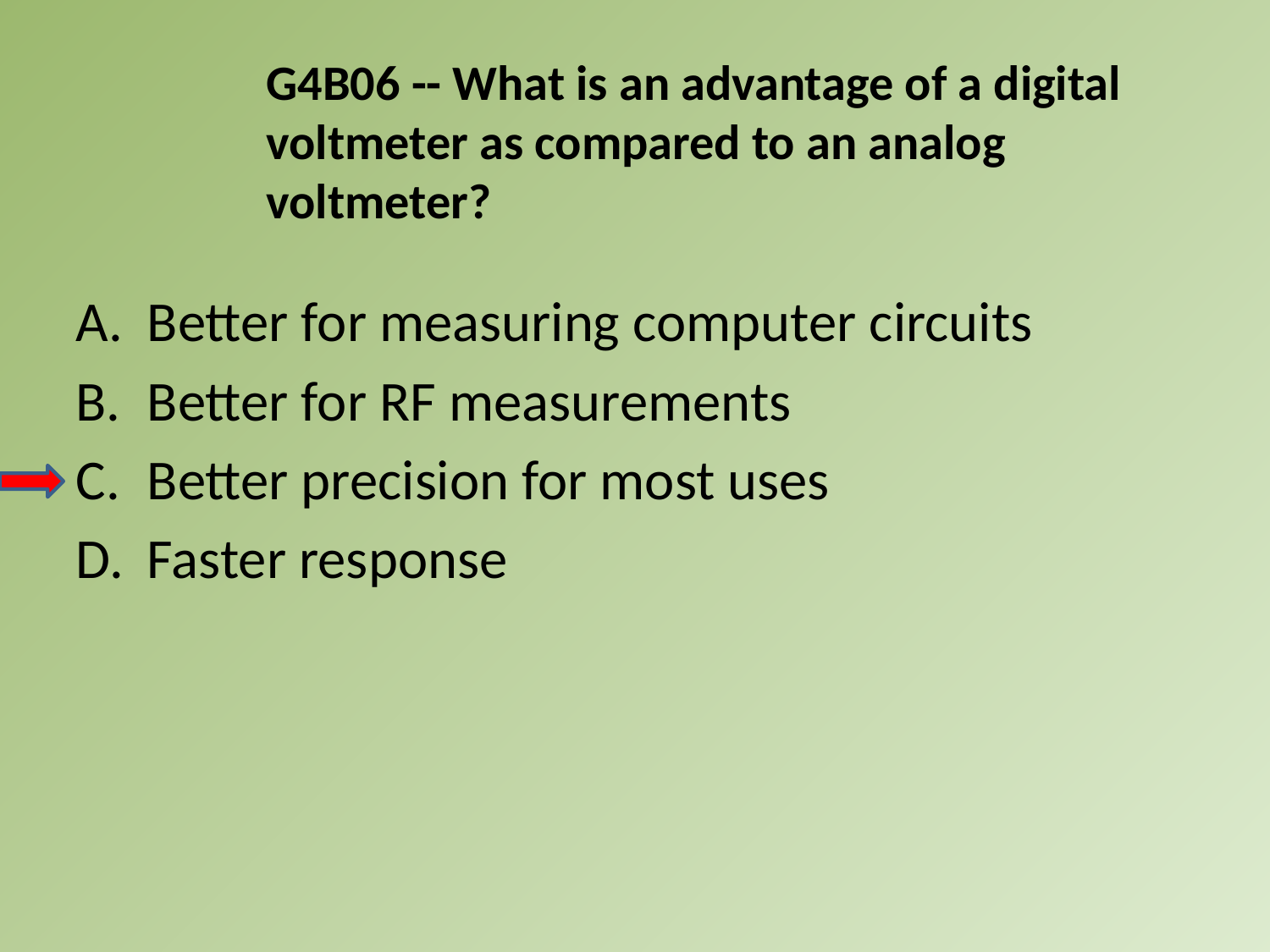

G4B06 -- What is an advantage of a digital voltmeter as compared to an analog voltmeter?
A.	Better for measuring computer circuits
B.	Better for RF measurements
C.	Better precision for most uses
D.	Faster response